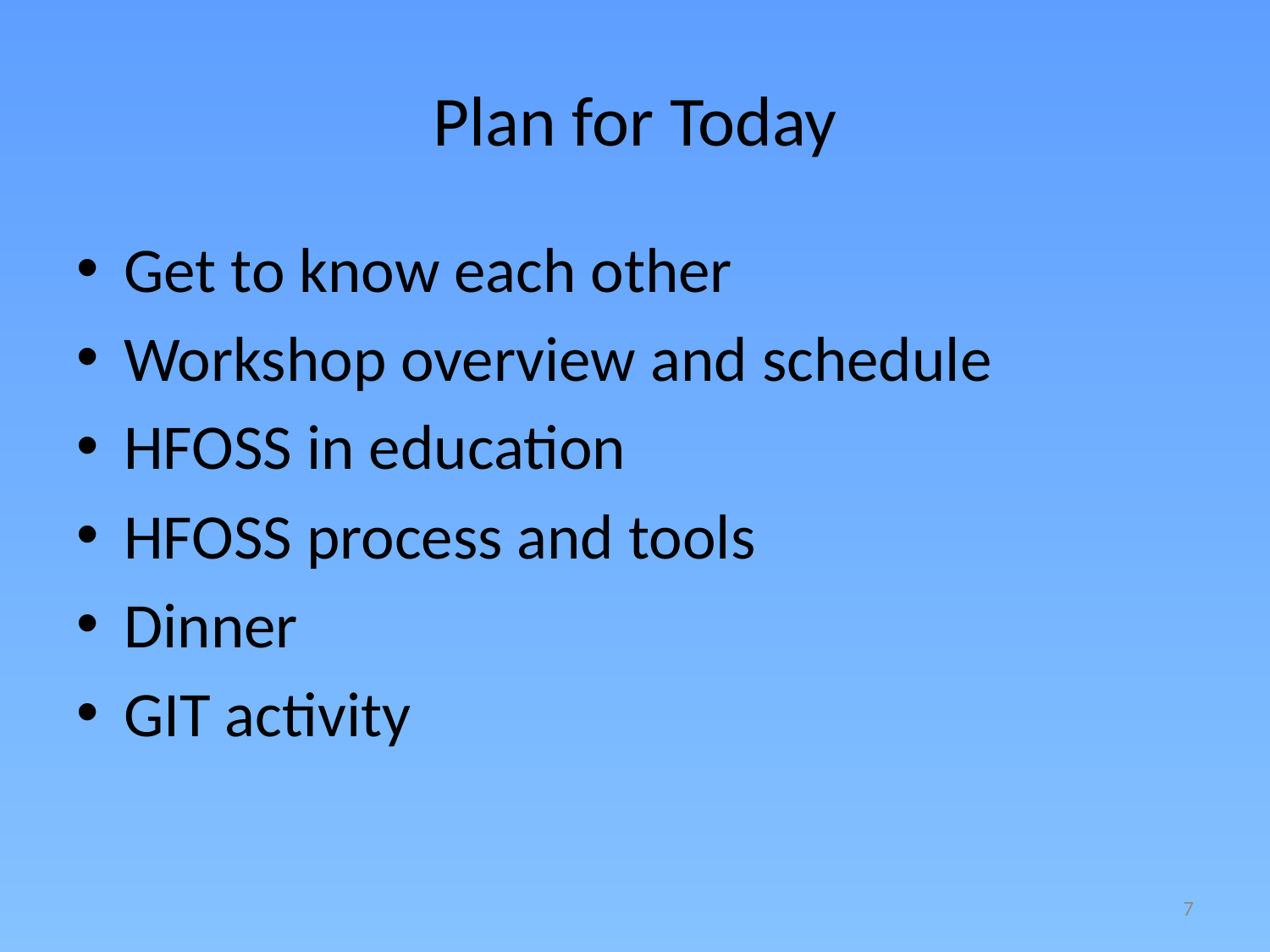

# Plan for Today
Get to know each other
Workshop overview and schedule
HFOSS in education
HFOSS process and tools
Dinner
GIT activity
7